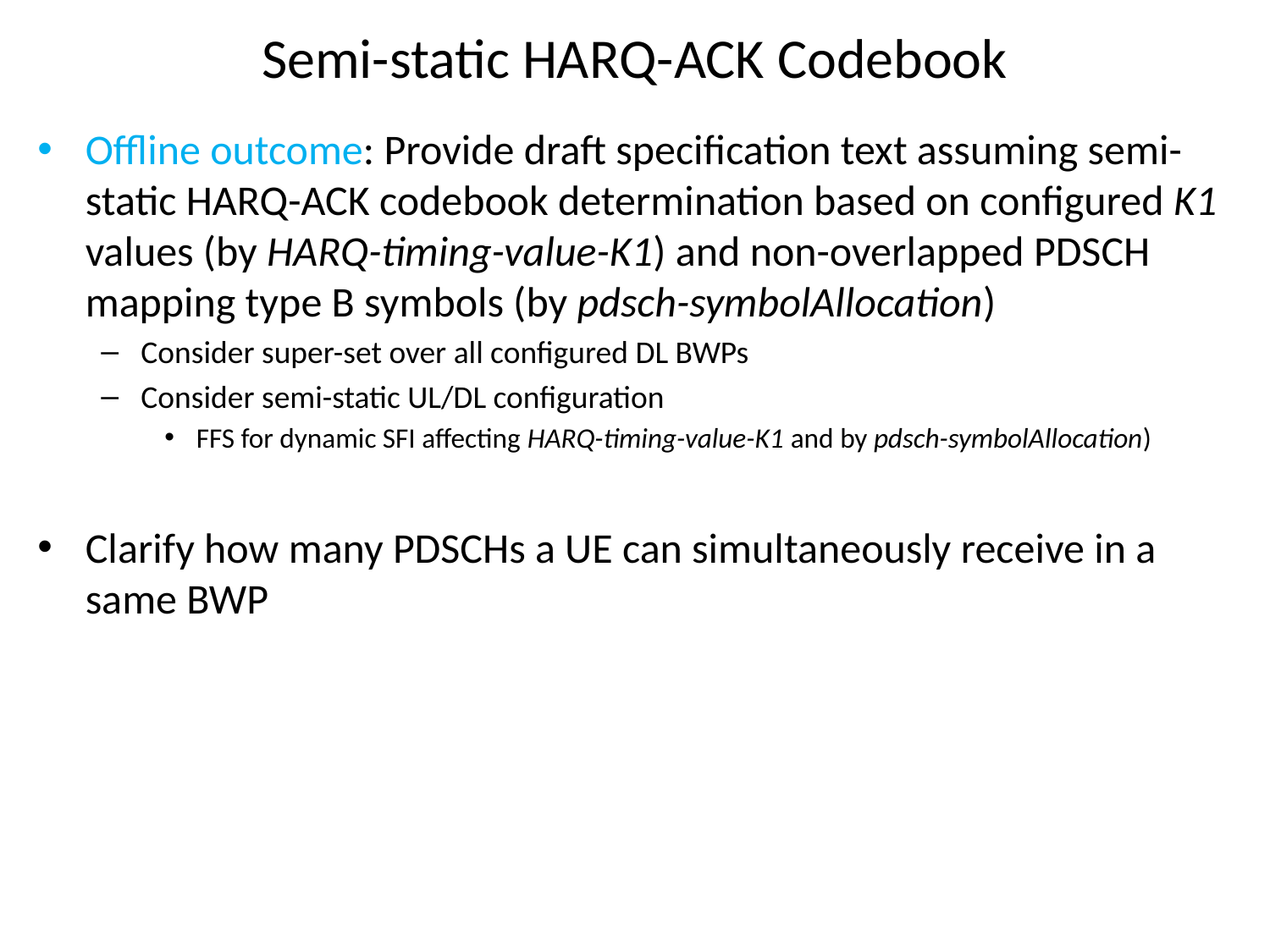

# Semi-static HARQ-ACK Codebook
Offline outcome: Provide draft specification text assuming semi-static HARQ-ACK codebook determination based on configured K1 values (by HARQ-timing-value-K1) and non-overlapped PDSCH mapping type B symbols (by pdsch-symbolAllocation)
Consider super-set over all configured DL BWPs
Consider semi-static UL/DL configuration
FFS for dynamic SFI affecting HARQ-timing-value-K1 and by pdsch-symbolAllocation)

Clarify how many PDSCHs a UE can simultaneously receive in a same BWP